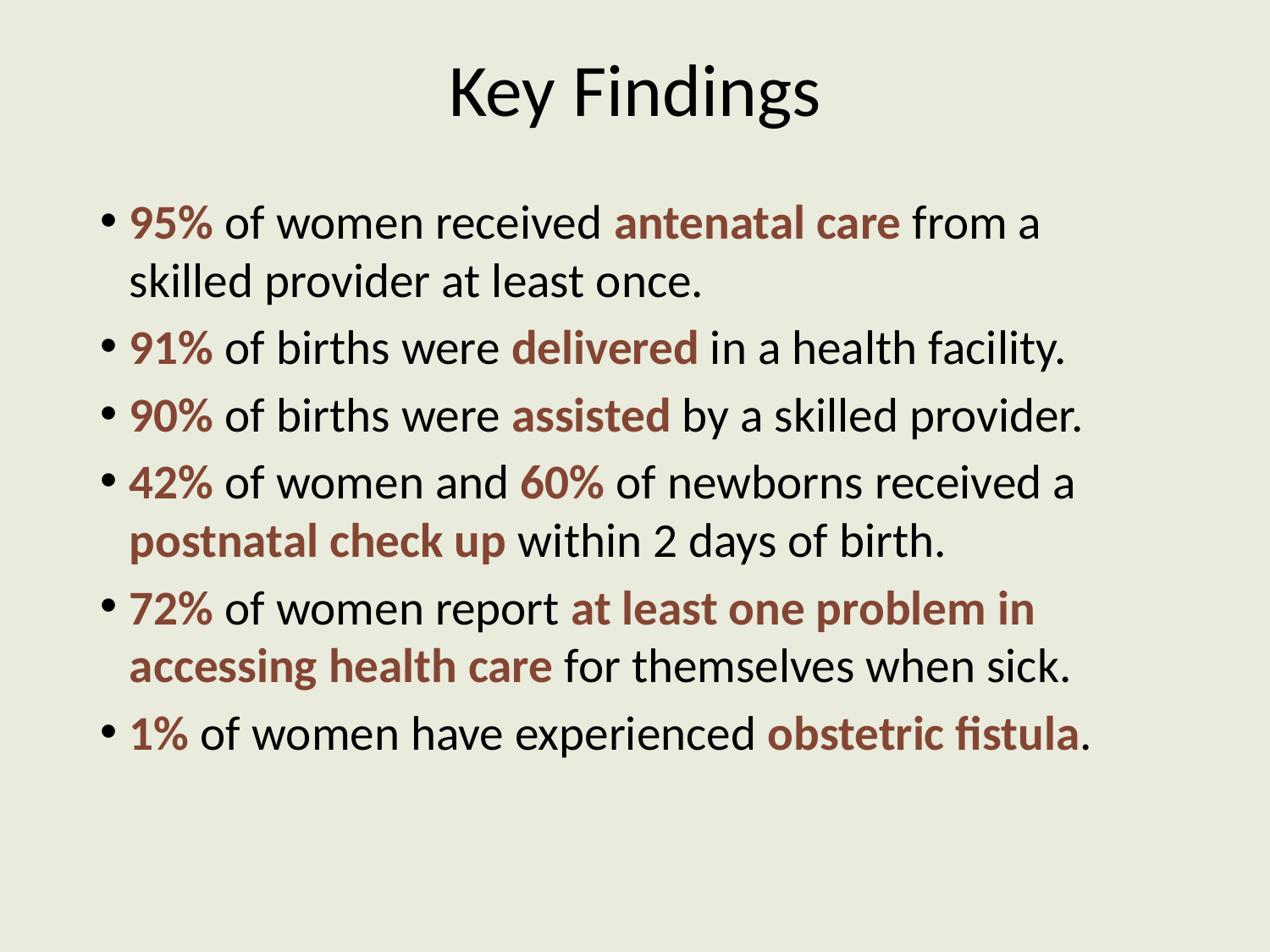

# Key Findings
95% of women received antenatal care from a skilled provider at least once.
91% of births were delivered in a health facility.
90% of births were assisted by a skilled provider.
42% of women and 60% of newborns received a postnatal check up within 2 days of birth.
72% of women report at least one problem in accessing health care for themselves when sick.
1% of women have experienced obstetric fistula.